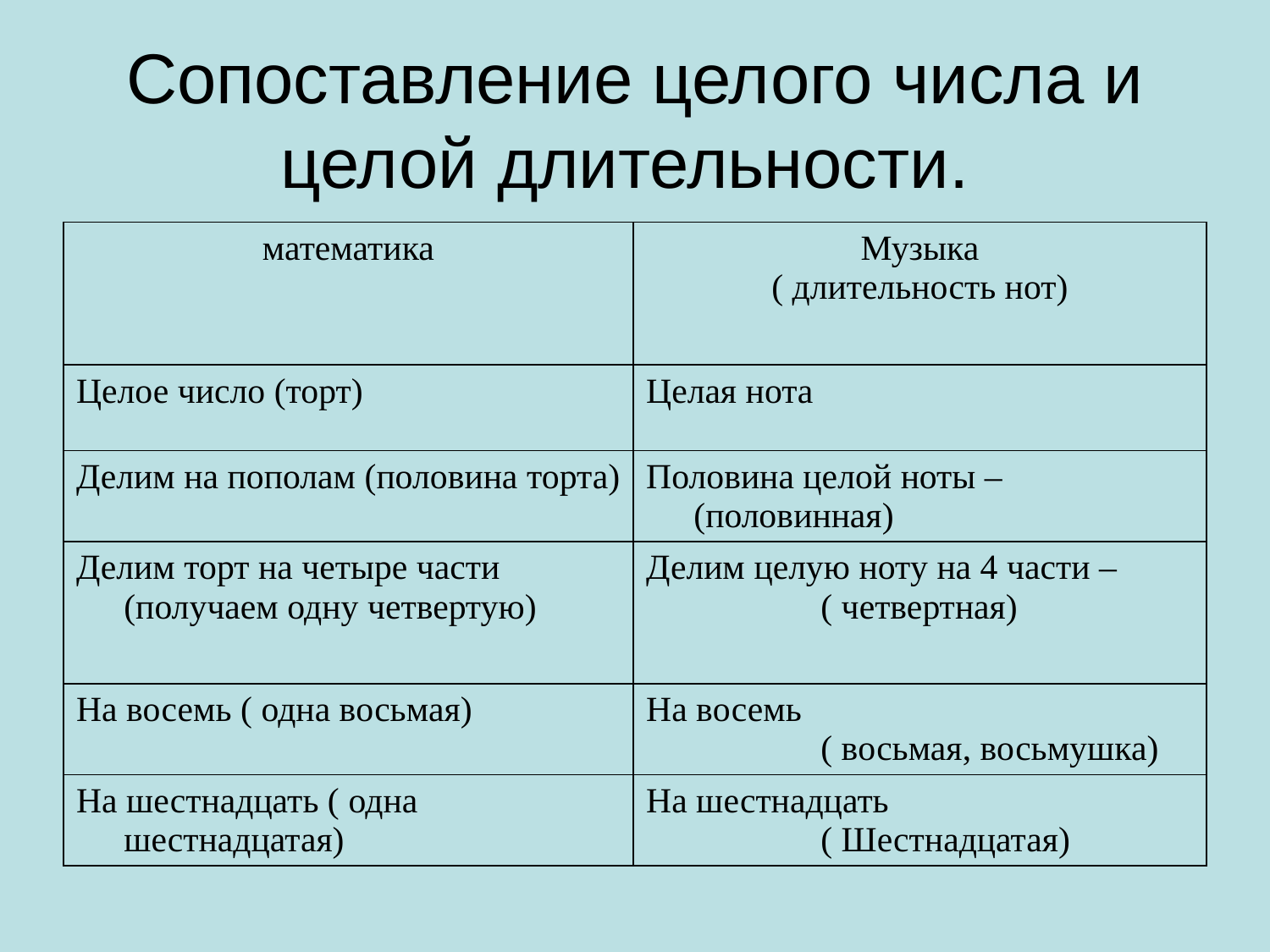

# Сопоставление целого числа и целой длительности.
| математика | Музыка ( длительность нот) |
| --- | --- |
| Целое число (торт) | Целая нота |
| Делим на пополам (половина торта) | Половина целой ноты – (половинная) |
| Делим торт на четыре части (получаем одну четвертую) | Делим целую ноту на 4 части – ( четвертная) |
| На восемь ( одна восьмая) | На восемь ( восьмая, восьмушка) |
| На шестнадцать ( одна шестнадцатая) | На шестнадцать ( Шестнадцатая) |